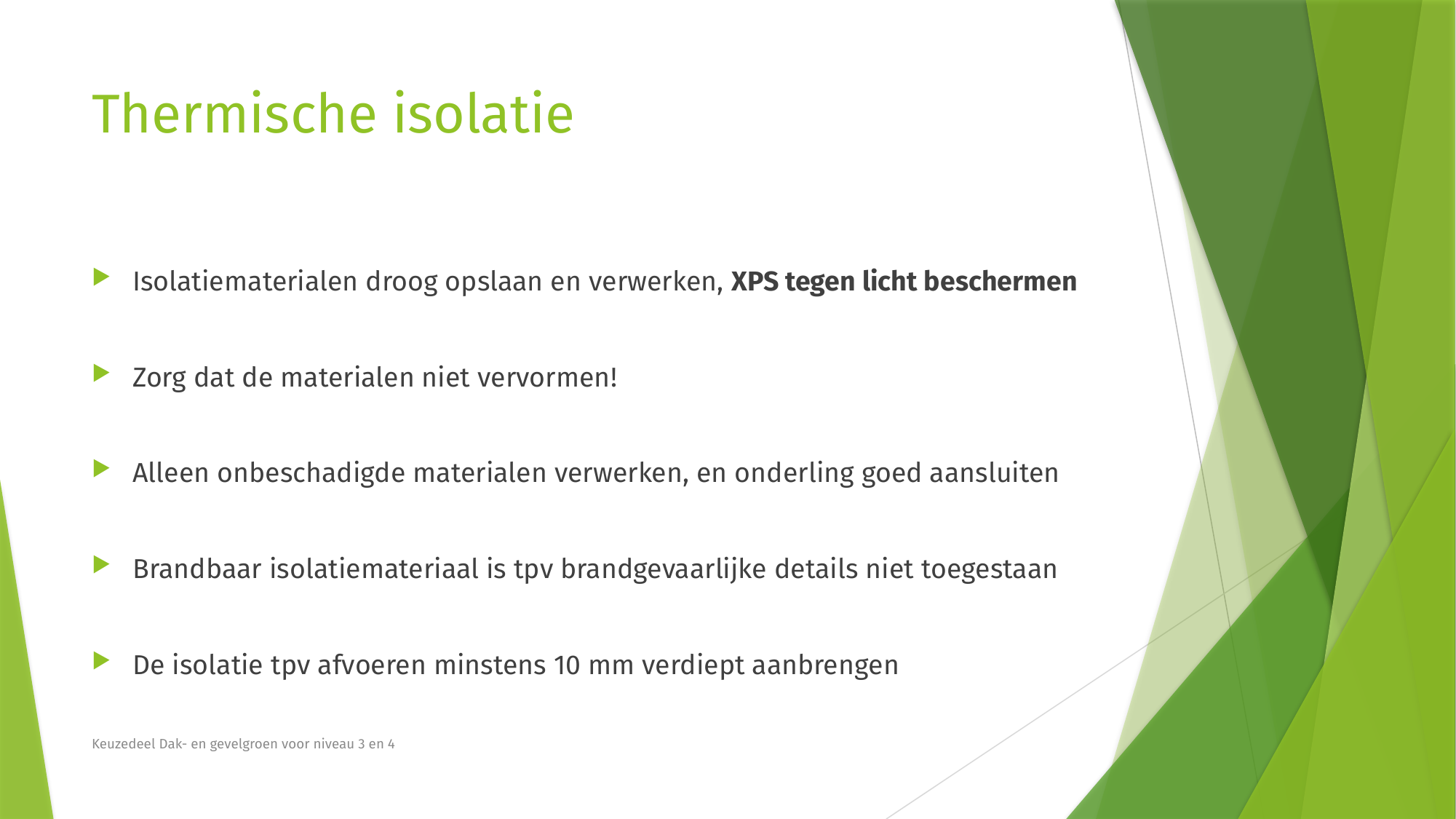

# Thermische isolatie
Isolatiematerialen droog opslaan en verwerken, XPS tegen licht beschermen

Zorg dat de materialen niet vervormen!

Alleen onbeschadigde materialen verwerken, en onderling goed aansluiten

Brandbaar isolatiemateriaal is tpv brandgevaarlijke details niet toegestaan

De isolatie tpv afvoeren minstens 10 mm verdiept aanbrengen

Keuzedeel Dak- en gevelgroen voor niveau 3 en 4